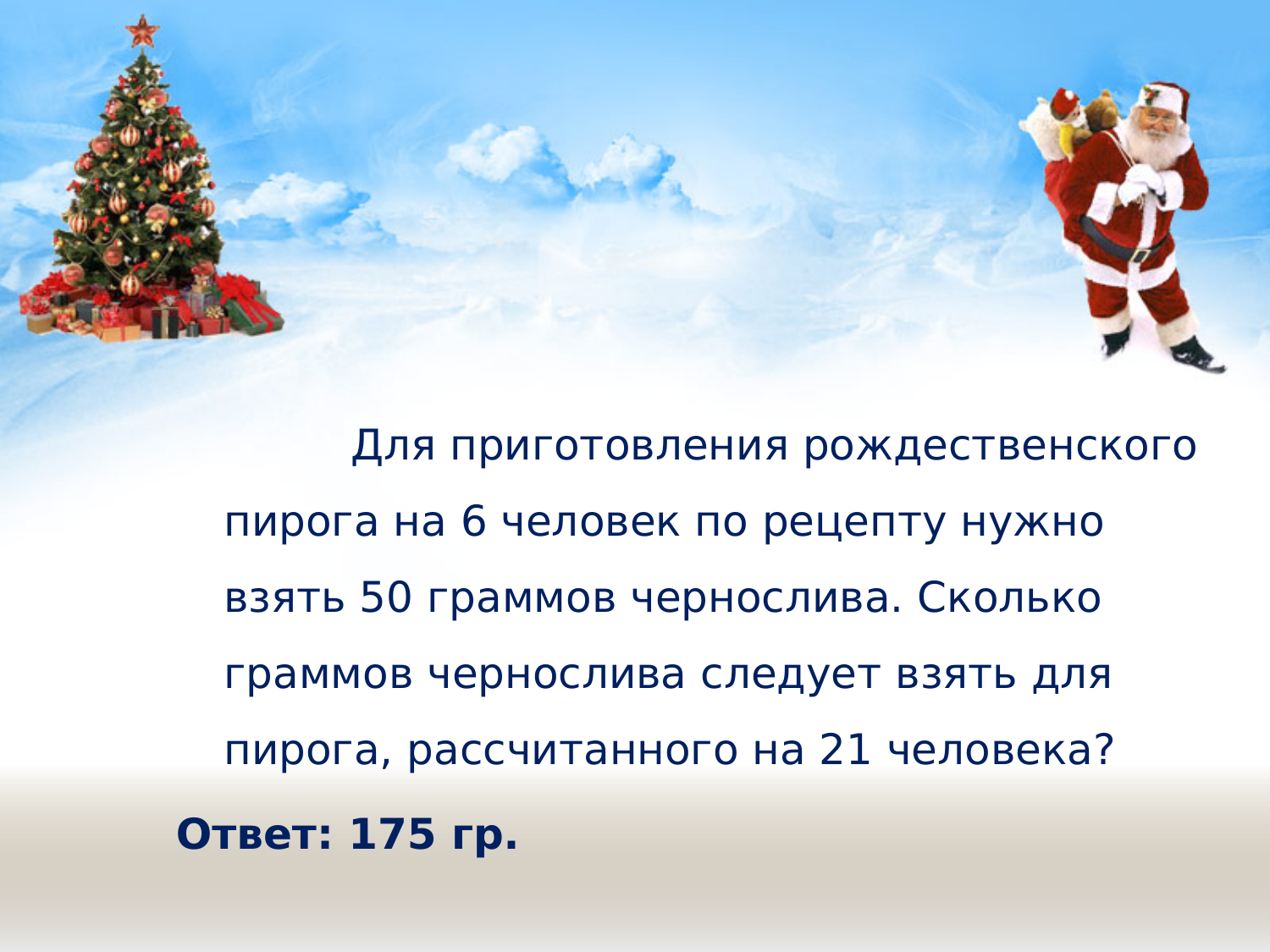

#
		Для приготовления рождественского пирога на 6 человек по рецепту нужно взять 50 граммов чернослива. Сколько граммов чернослива следует взять для пирога, рассчитанного на 21 человека?
Ответ: 175 гр.